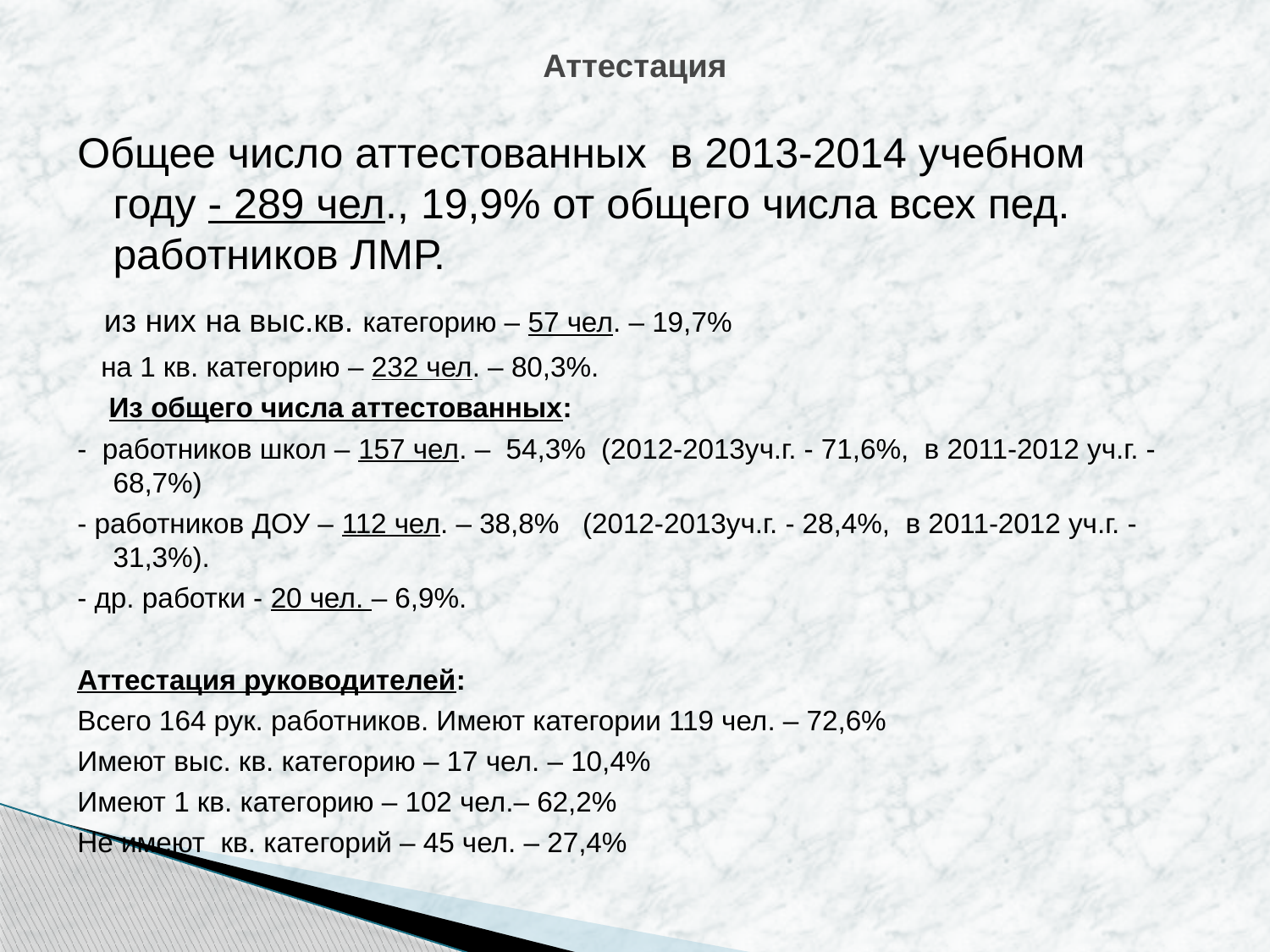

# Аттестация
Общее число аттестованных  в 2013-2014 учебном году - 289 чел., 19,9% от общего числа всех пед. работников ЛМР.
  из них на выс.кв. категорию – 57 чел. – 19,7%
   на 1 кв. категорию – 232 чел. – 80,3%.
    Из общего числа аттестованных:
-  работников школ – 157 чел. –  54,3%  (2012-2013уч.г. - 71,6%,  в 2011-2012 уч.г. - 68,7%)
- работников ДОУ – 112 чел. – 38,8%   (2012-2013уч.г. - 28,4%,  в 2011-2012 уч.г. - 31,3%).
- др. работки - 20 чел. – 6,9%.

Аттестация руководителей:
Всего 164 рук. работников. Имеют категории 119 чел. – 72,6%
Имеют выс. кв. категорию – 17 чел. – 10,4%
Имеют 1 кв. категорию – 102 чел.– 62,2%
Не имеют  кв. категорий – 45 чел. – 27,4%